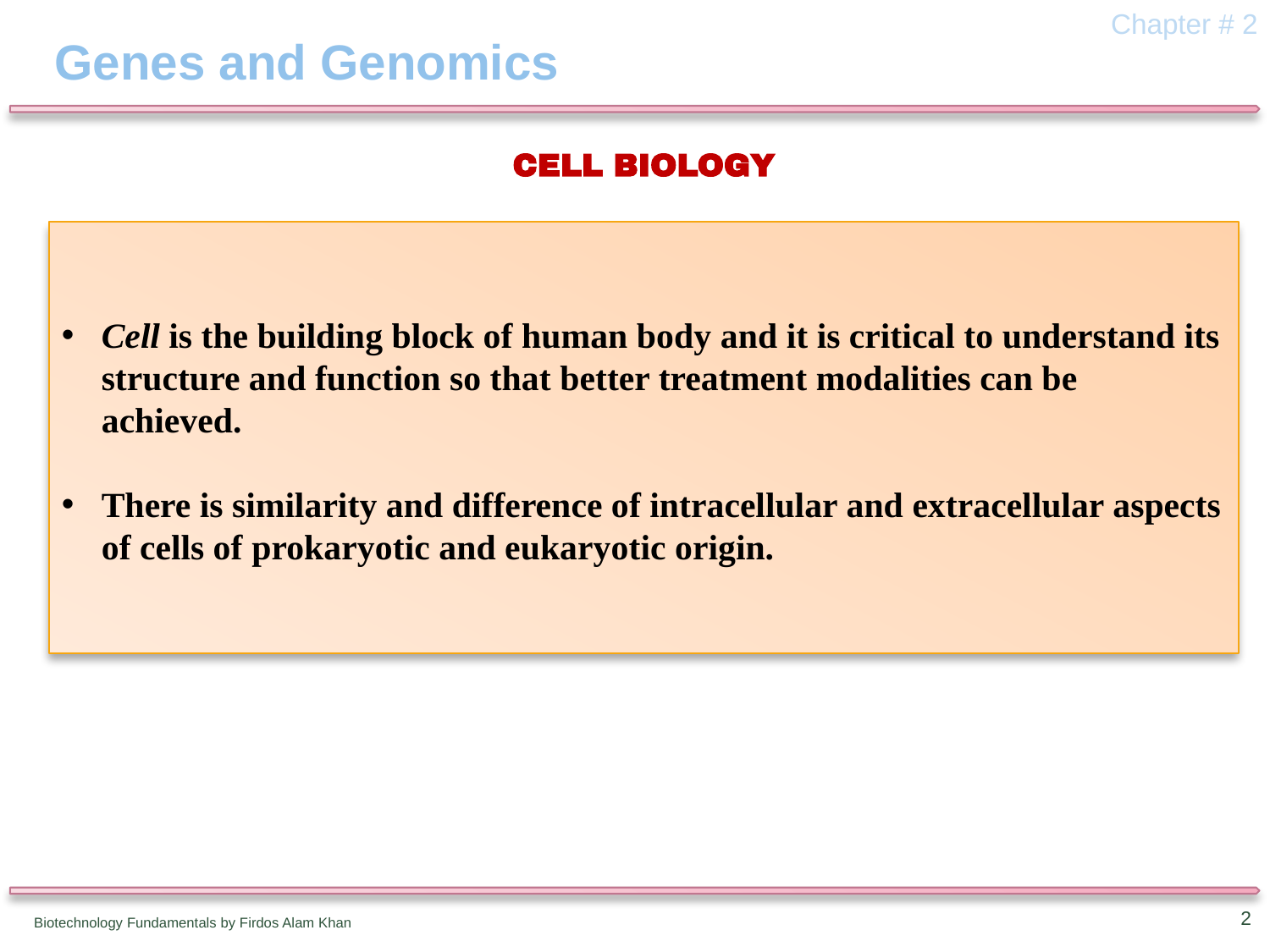

Chapter # 2
# Genes and Genomics

Cell biology

Cell is the building block of human body and it is critical to understand its structure and function so that better treatment modalities can be achieved.
There is similarity and difference of intracellular and extracellular aspects of cells of prokaryotic and eukaryotic origin.

Major fields of biotechnology

Title in here

2
Biotechnology Fundamentals by Firdos Alam Khan